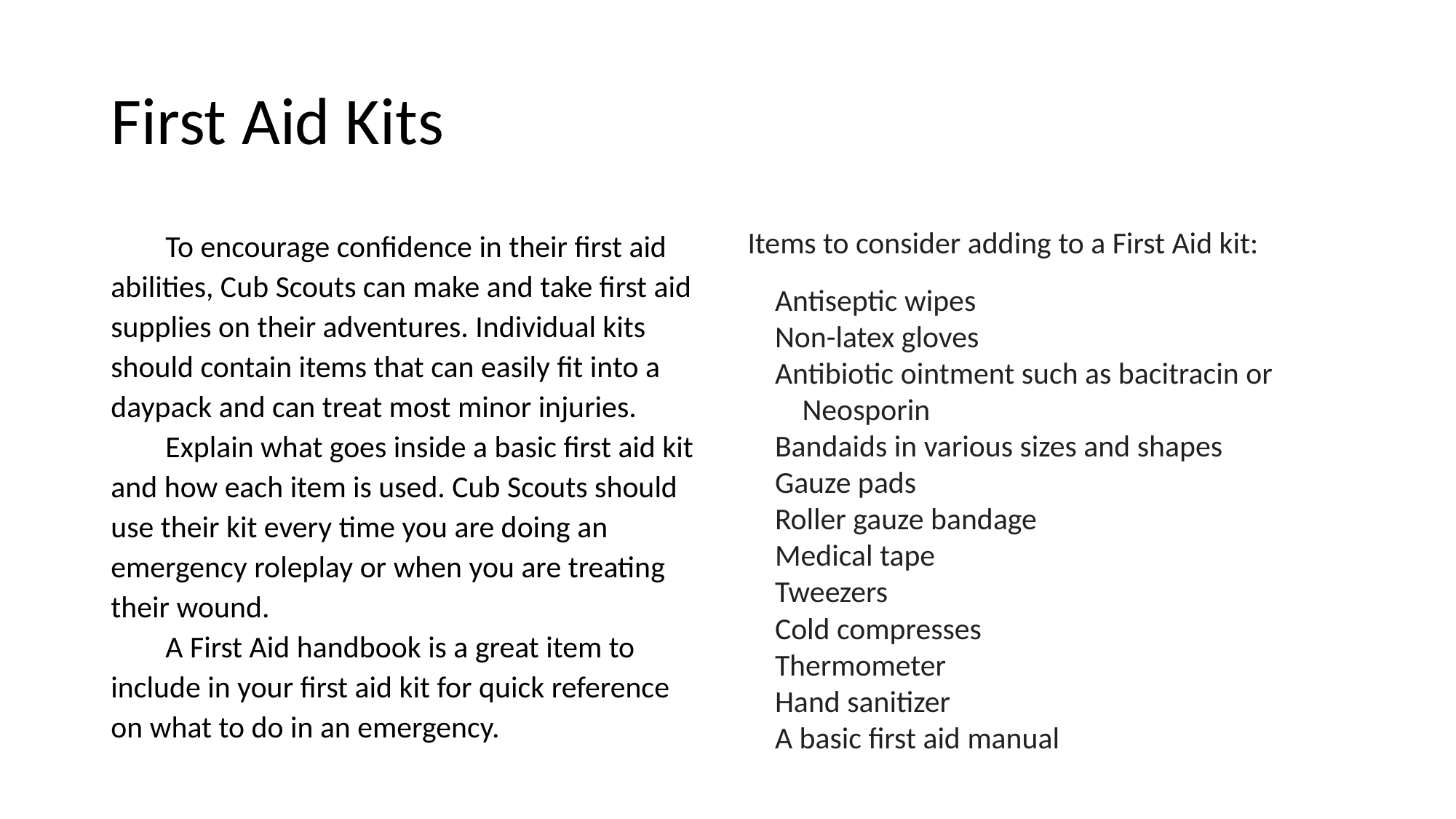

# First Aid Kits
To encourage confidence in their first aid abilities, Cub Scouts can make and take first aid supplies on their adventures. Individual kits should contain items that can easily fit into a daypack and can treat most minor injuries.
Explain what goes inside a basic first aid kit and how each item is used. Cub Scouts should use their kit every time you are doing an emergency roleplay or when you are treating their wound.
A First Aid handbook is a great item to include in your first aid kit for quick reference on what to do in an emergency.

Items to consider adding to a First Aid kit:
Antiseptic wipes
Non-latex gloves
Antibiotic ointment such as bacitracin or Neosporin
Bandaids in various sizes and shapes
Gauze pads
Roller gauze bandage
Medical tape
Tweezers
Cold compresses
Thermometer
Hand sanitizer
A basic first aid manual